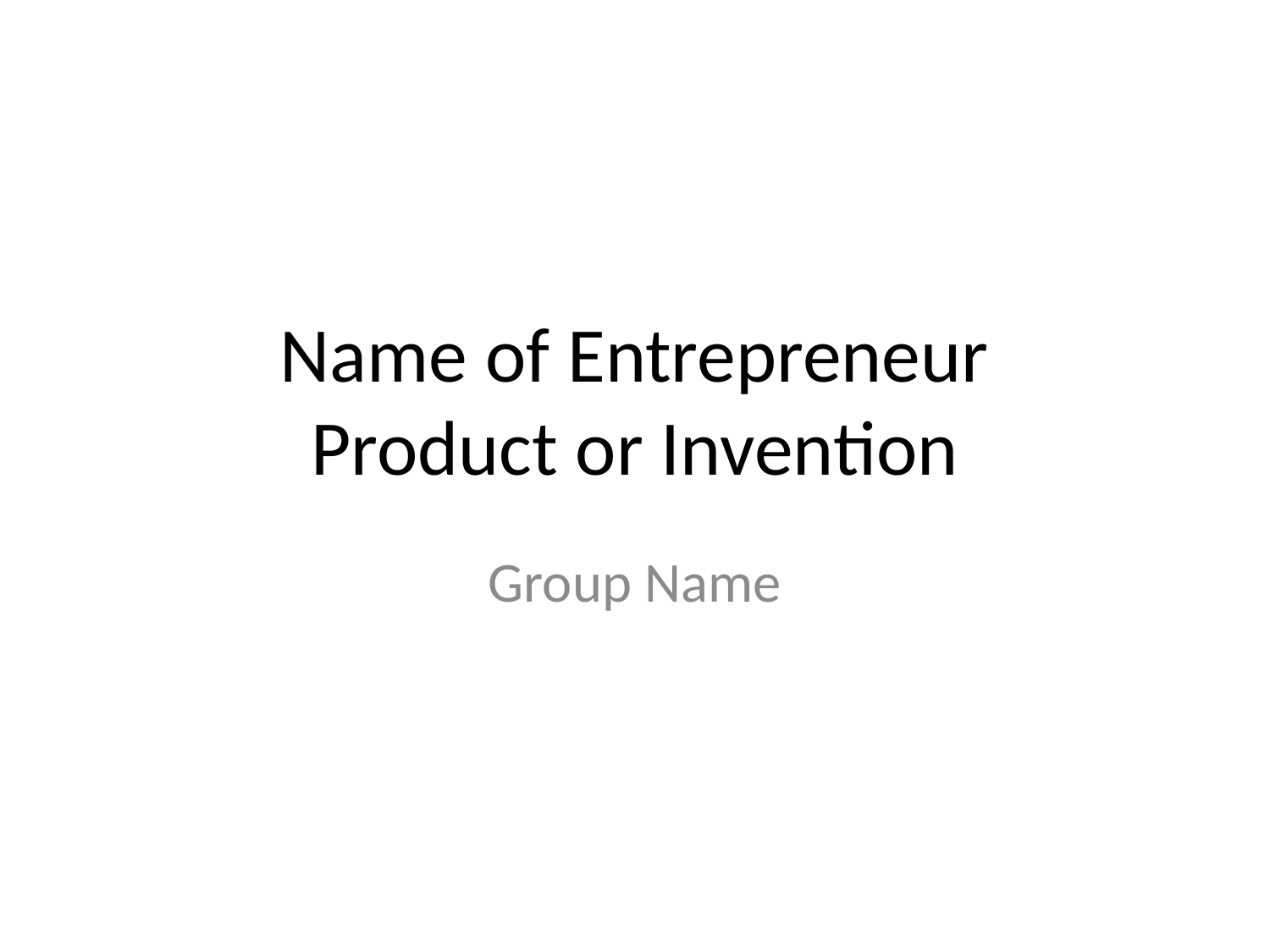

# Name of Entrepreneur Product or Invention
Group Name